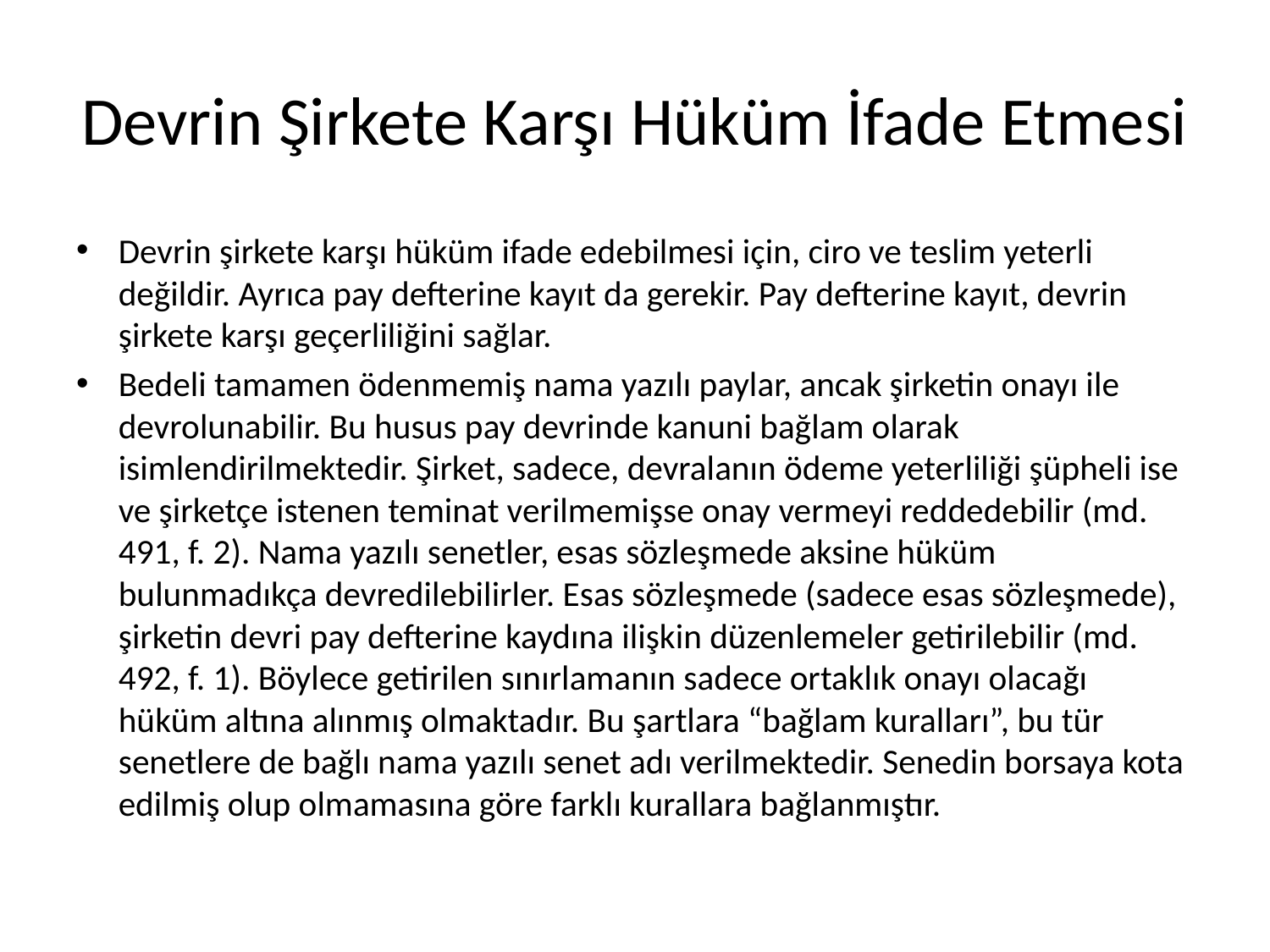

# Devrin Şirkete Karşı Hüküm İfade Etmesi
Devrin şirkete karşı hüküm ifade edebilmesi için, ciro ve teslim yeterli değildir. Ayrıca pay defterine kayıt da gerekir. Pay defterine kayıt, devrin şirkete karşı geçerliliğini sağlar.
Bedeli tamamen ödenmemiş nama yazılı paylar, ancak şirketin onayı ile devrolunabilir. Bu husus pay devrinde kanuni bağlam olarak isimlendirilmektedir. Şirket, sadece, devralanın ödeme yeterliliği şüpheli ise ve şirketçe istenen teminat verilmemişse onay vermeyi reddedebilir (md. 491, f. 2). Nama yazılı senetler, esas sözleşmede aksine hüküm bulunmadıkça devredilebilirler. Esas sözleşmede (sadece esas sözleşmede), şirketin devri pay defterine kaydına ilişkin düzenlemeler getirilebilir (md. 492, f. 1). Böylece getirilen sınırlamanın sadece ortaklık onayı olacağı hüküm altına alınmış olmaktadır. Bu şartlara “bağlam kuralları”, bu tür senetlere de bağlı nama yazılı senet adı verilmektedir. Senedin borsaya kota edilmiş olup olmamasına göre farklı kurallara bağlanmıştır.